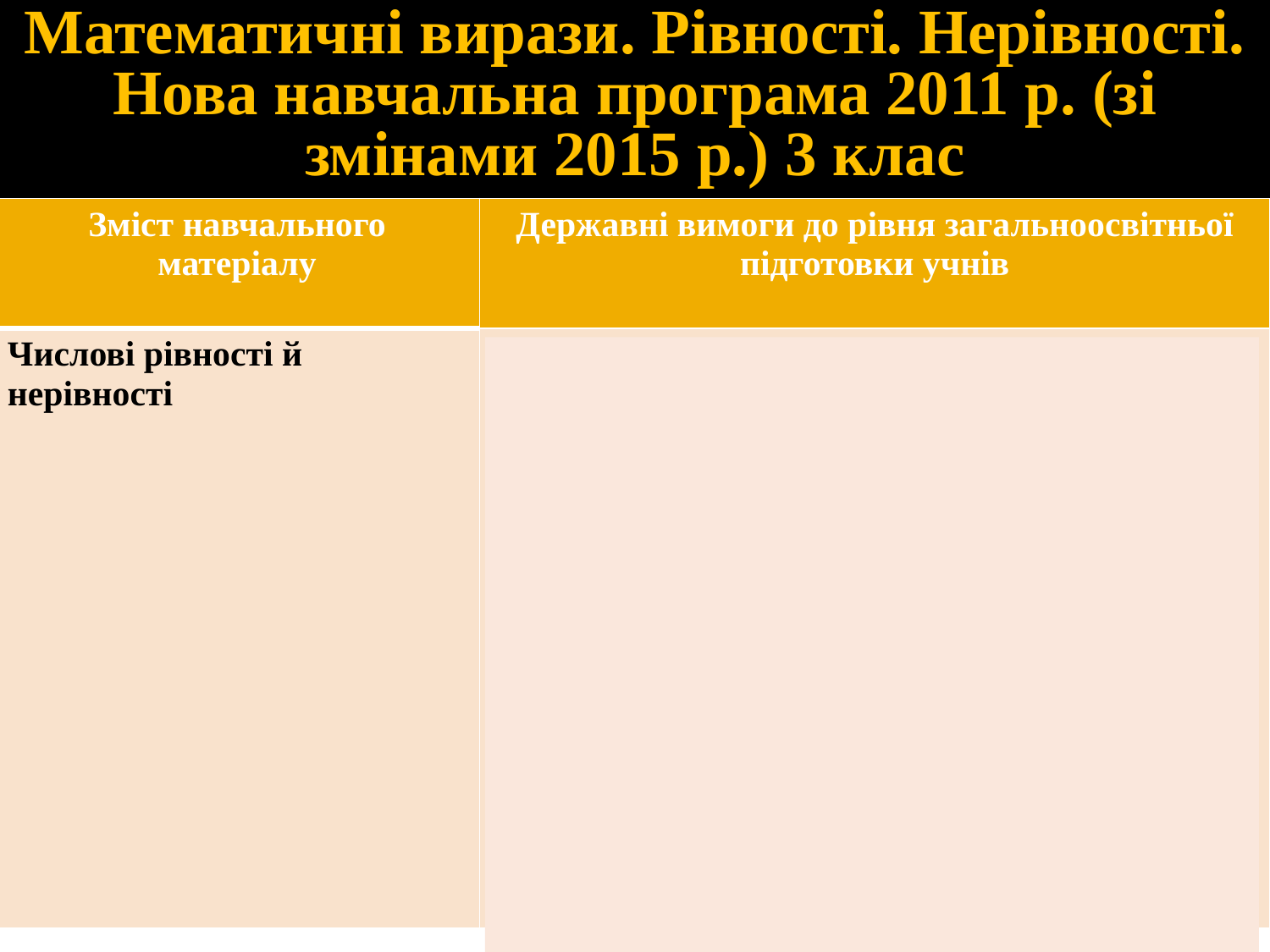

Математичні вирази. Рівності. Нерівності. Нова навчальна програма 2011 р. (зі змінами 2015 р.) 3 клас
| Зміст навчального матеріалу | Державні вимоги до рівня загальноосвітньої підготовки учнів |
| --- | --- |
| Числові рівності й нерівності | складає числові рівності і нерівності при порівнянні числових виразів; читає числові рівності і нерівності. |